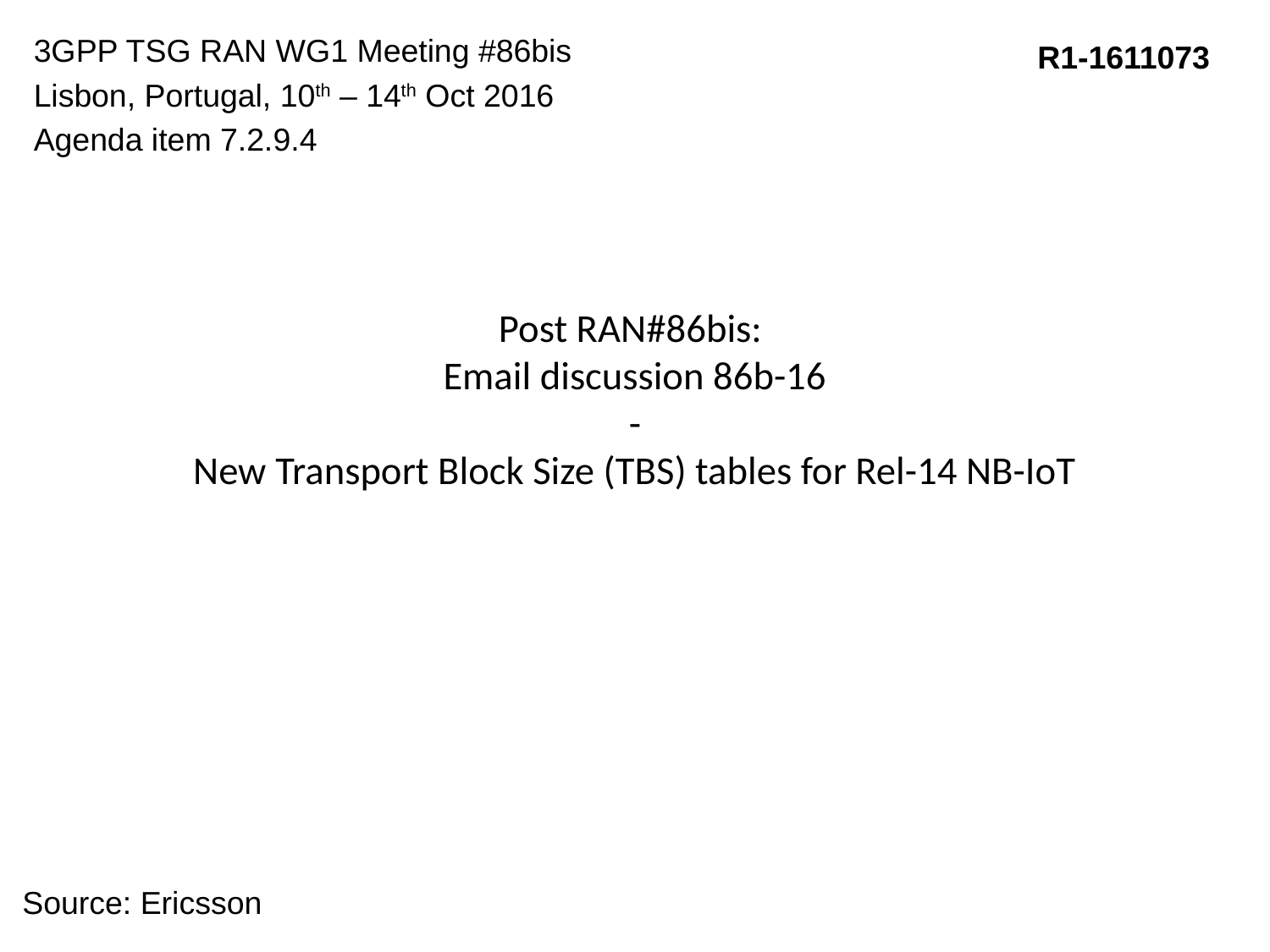

3GPP TSG RAN WG1 Meeting #86bis
Lisbon, Portugal, 10th – 14th Oct 2016
Agenda item 7.2.9.4
R1-1611073
# Post RAN#86bis: Email discussion 86b-16 - New Transport Block Size (TBS) tables for Rel-14 NB-IoT
Source: Ericsson